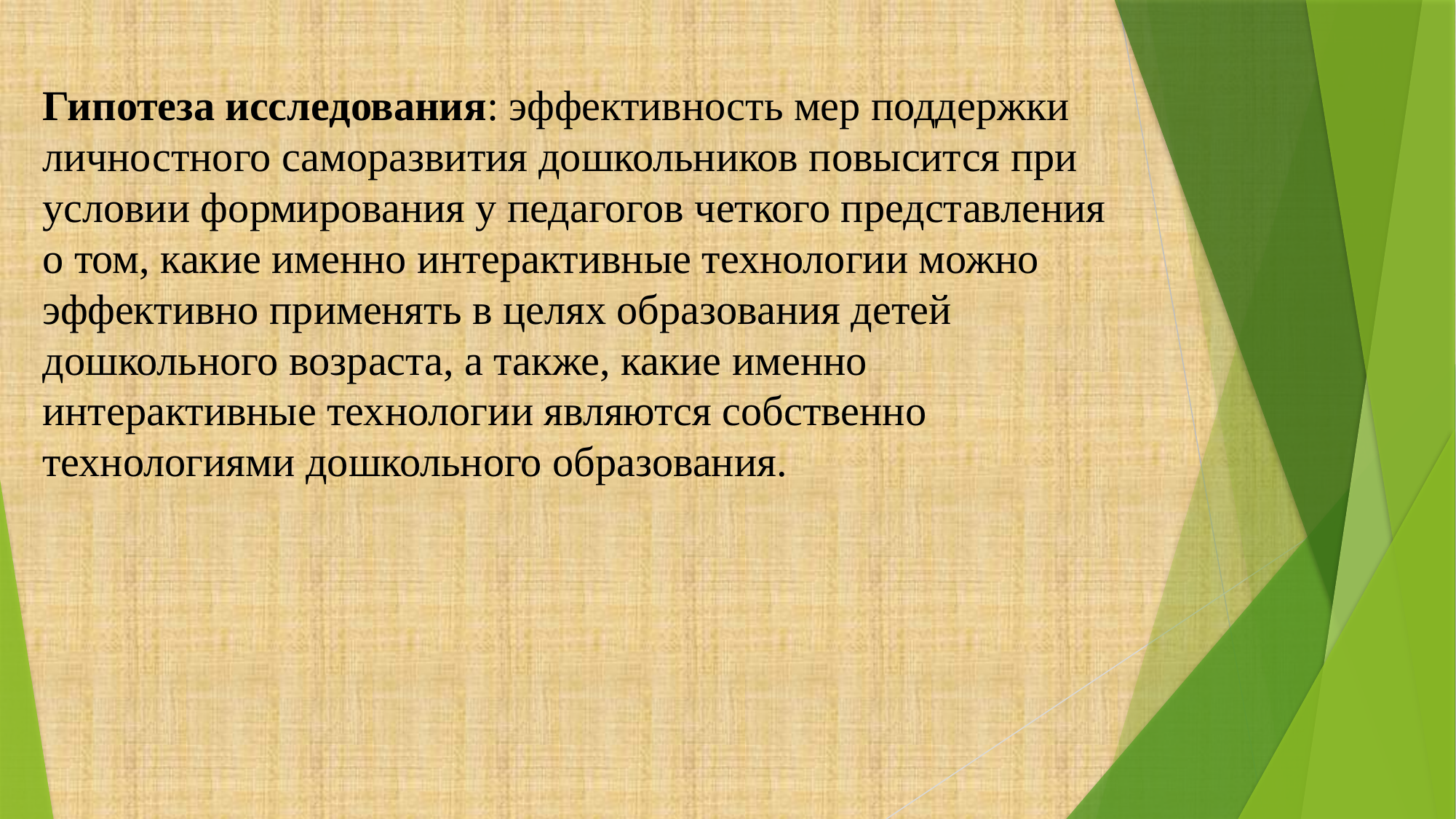

# Гипотеза исследования: эффективность мер поддержки личностного саморазвития дошкольников повысится при условии формирования у педагогов четкого представления о том, какие именно интерактивные технологии можно эффективно применять в целях образования детей дошкольного возраста, а также, какие именно интерактивные технологии являются собственно технологиями дошкольного образования.